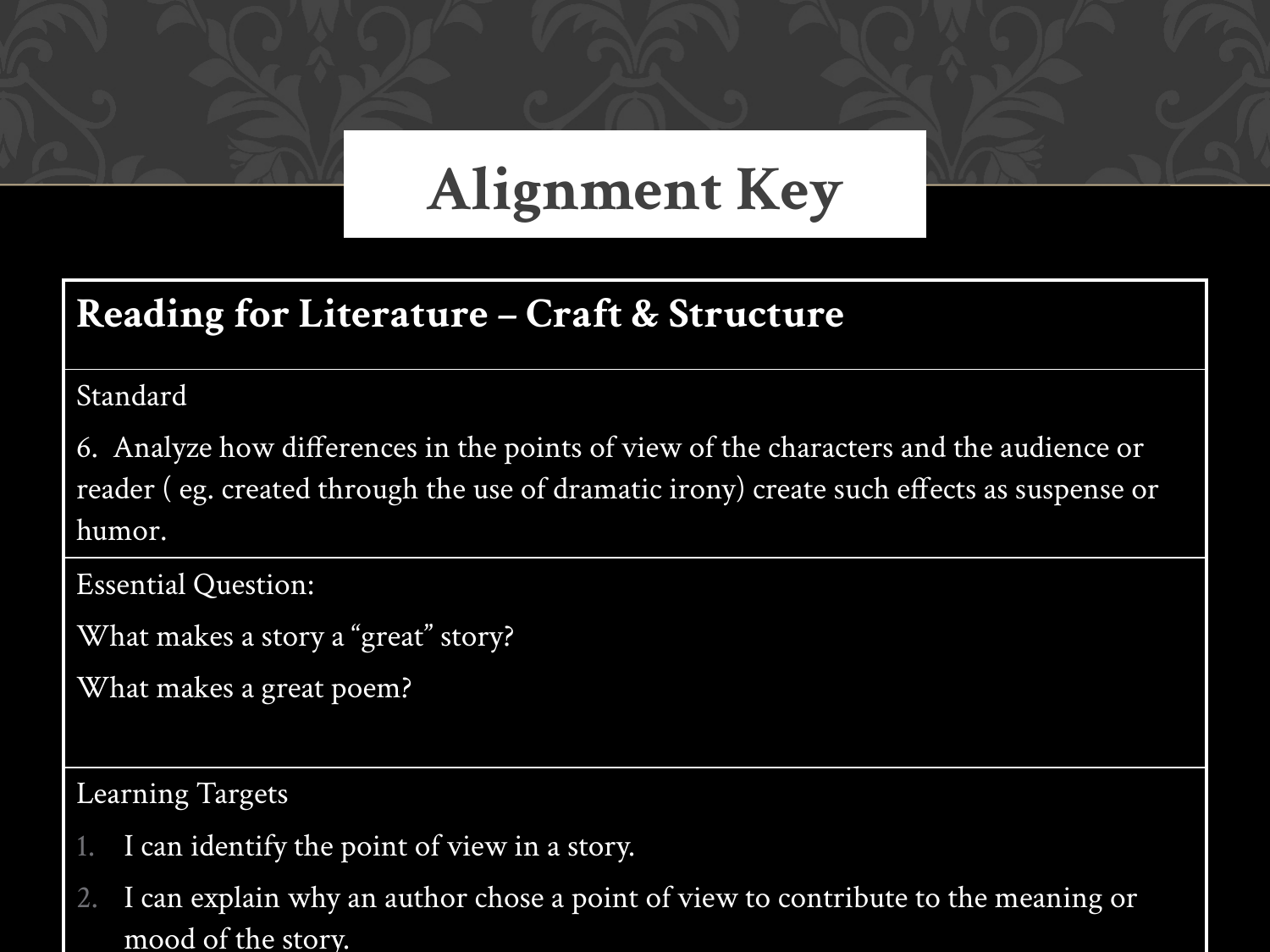

# Alignment Key
| Reading for Literature – Craft & Structure |
| --- |
| Standard 6. Analyze how differences in the points of view of the characters and the audience or reader ( eg. created through the use of dramatic irony) create such effects as suspense or humor. |
| Essential Question: What makes a story a “great” story? What makes a great poem? |
| Learning Targets I can identify the point of view in a story. I can explain why an author chose a point of view to contribute to the meaning or mood of the story. |